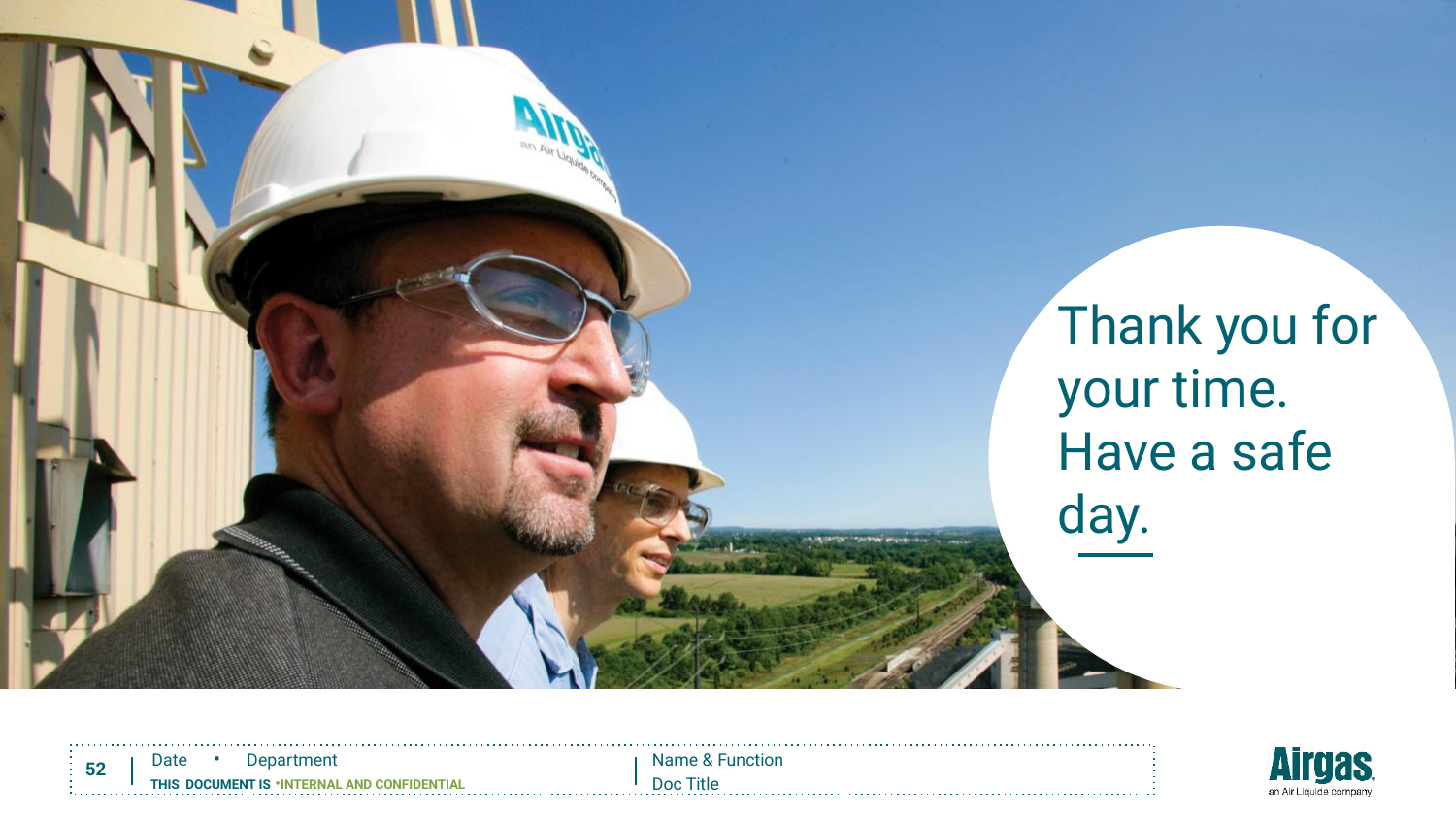

To change image:
- View / Slides Master
- Click on the image center and delete it
- Insert new image and send it to back
Position it and crop it to fit the shape
Do not use multiple photos or photo collage
# Thank you for your time. Have a safe day.
52